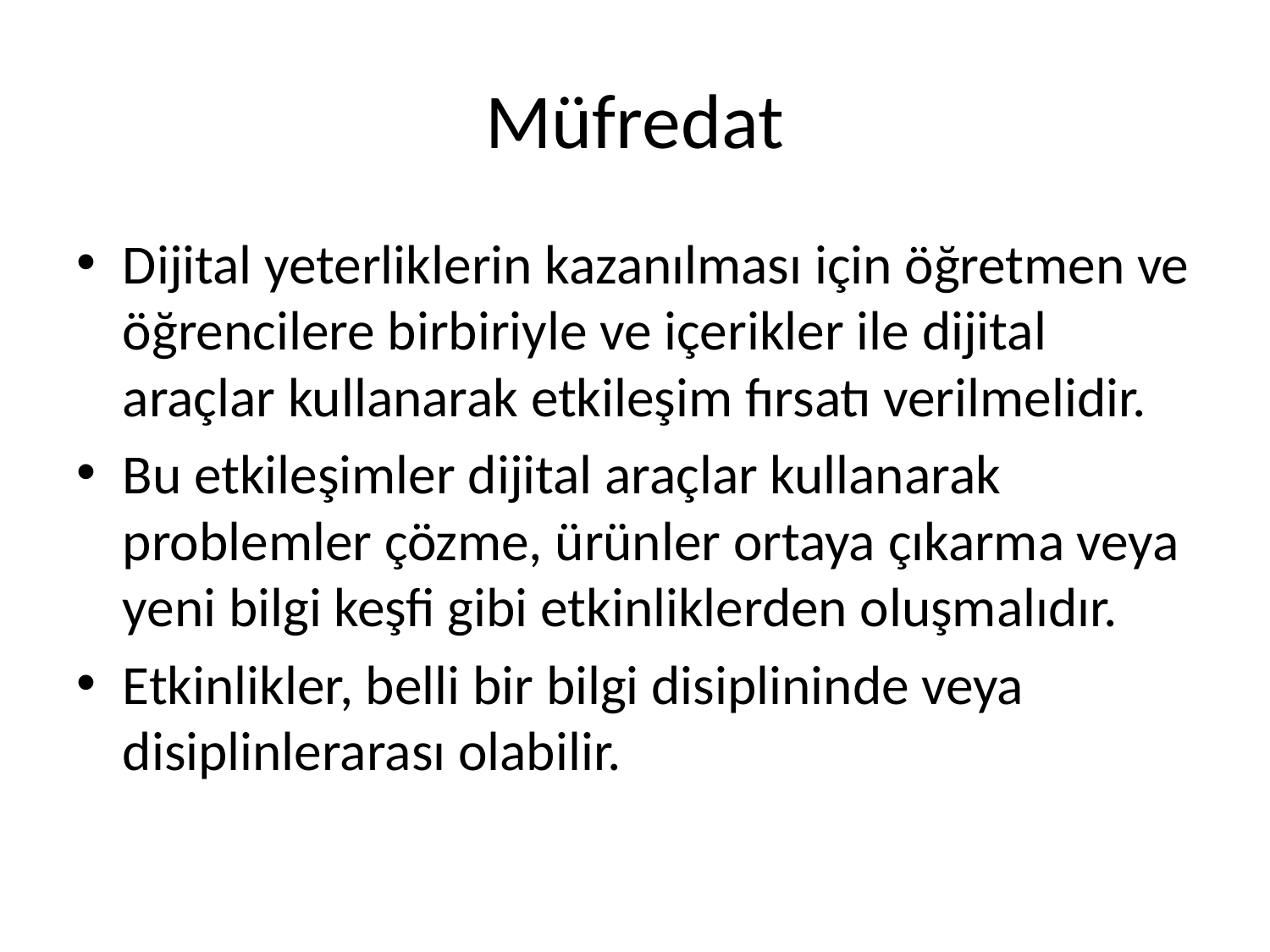

# Müfredat
Dijital yeterliklerin kazanılması için öğretmen ve öğrencilere birbiriyle ve içerikler ile dijital araçlar kullanarak etkileşim fırsatı verilmelidir.
Bu etkileşimler dijital araçlar kullanarak problemler çözme, ürünler ortaya çıkarma veya yeni bilgi keşfi gibi etkinliklerden oluşmalıdır.
Etkinlikler, belli bir bilgi disiplininde veya disiplinlerarası olabilir.